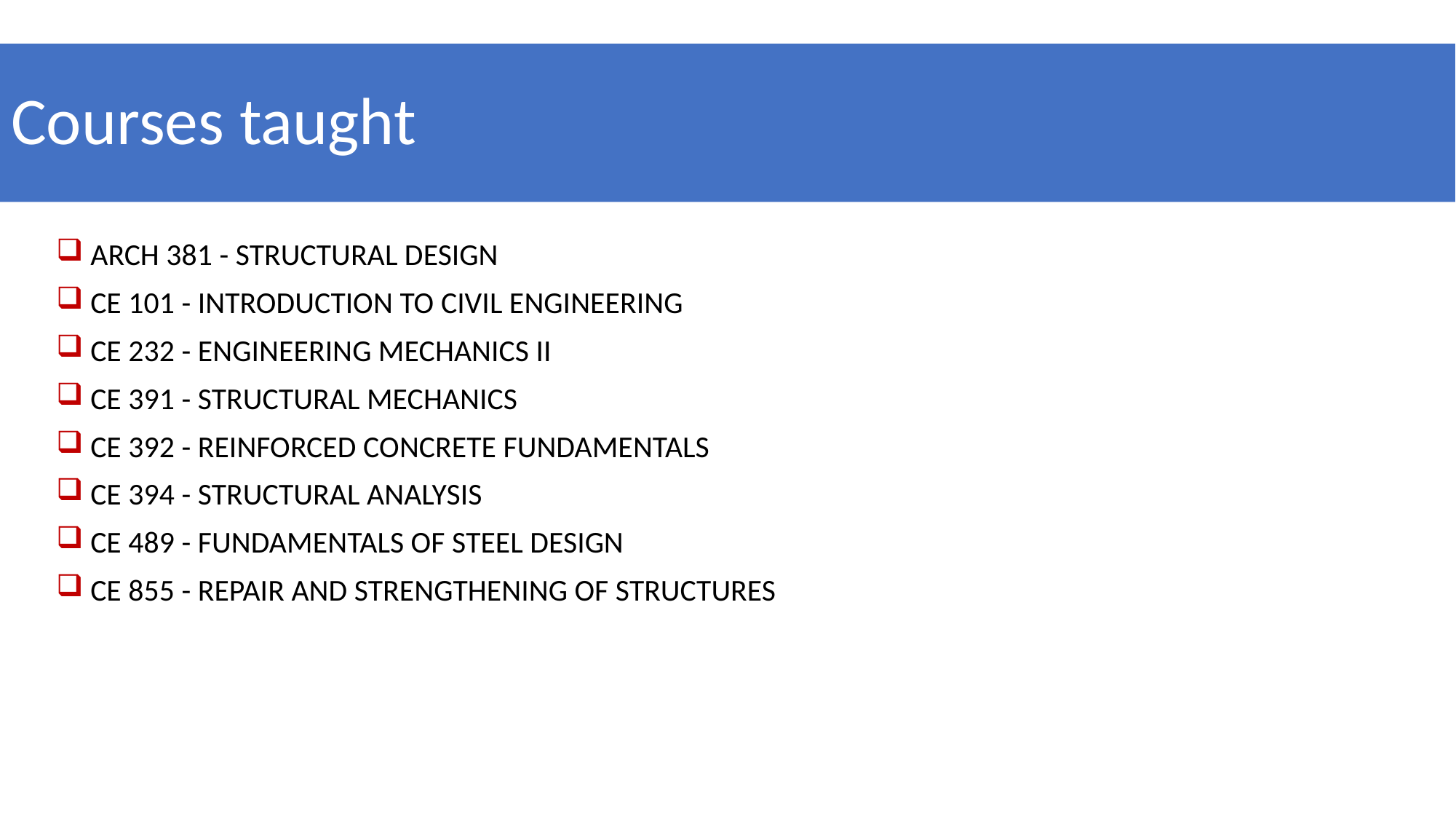

# Courses taught
 ARCH 381 - STRUCTURAL DESIGN
 CE 101 - INTRODUCTION TO CIVIL ENGINEERING
 CE 232 - ENGINEERING MECHANICS II
 CE 391 - STRUCTURAL MECHANICS
 CE 392 - REINFORCED CONCRETE FUNDAMENTALS
 CE 394 - STRUCTURAL ANALYSIS
 CE 489 - FUNDAMENTALS OF STEEL DESIGN
 CE 855 - REPAIR AND STRENGTHENING OF STRUCTURES